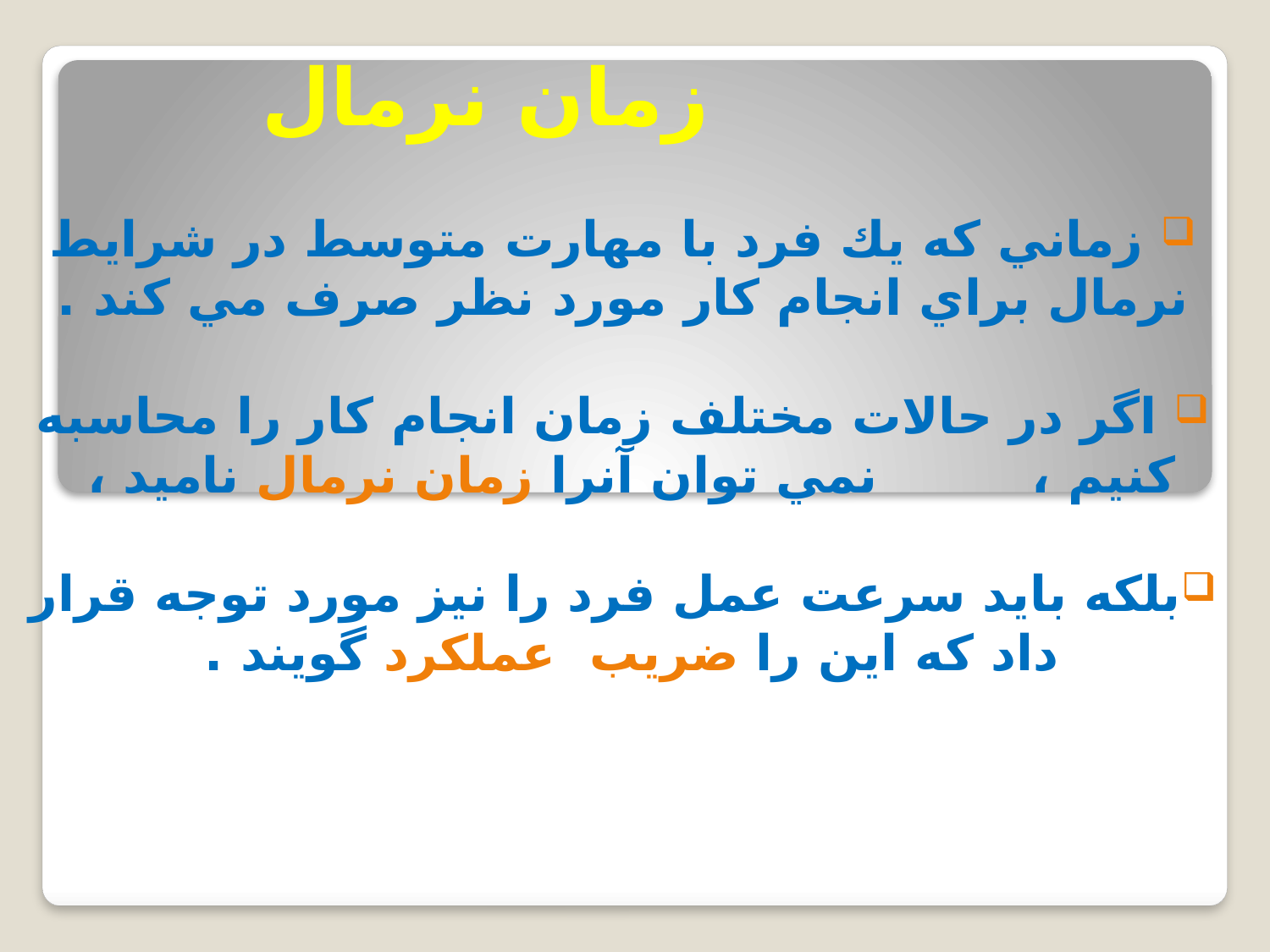

# زمان نرمال

 زماني كه يك فرد با مهارت متوسط در شرايط نرمال براي انجام كار مورد نظر صرف مي كند .

 اگر در حالات مختلف زمان انجام كار را محاسبه كنيم ،         نمي توان آنرا زمان نرمال ناميد ،

بلكه بايد سرعت عمل فرد را نيز مورد توجه قرار داد كه اين را ضريب  عملكرد گويند .